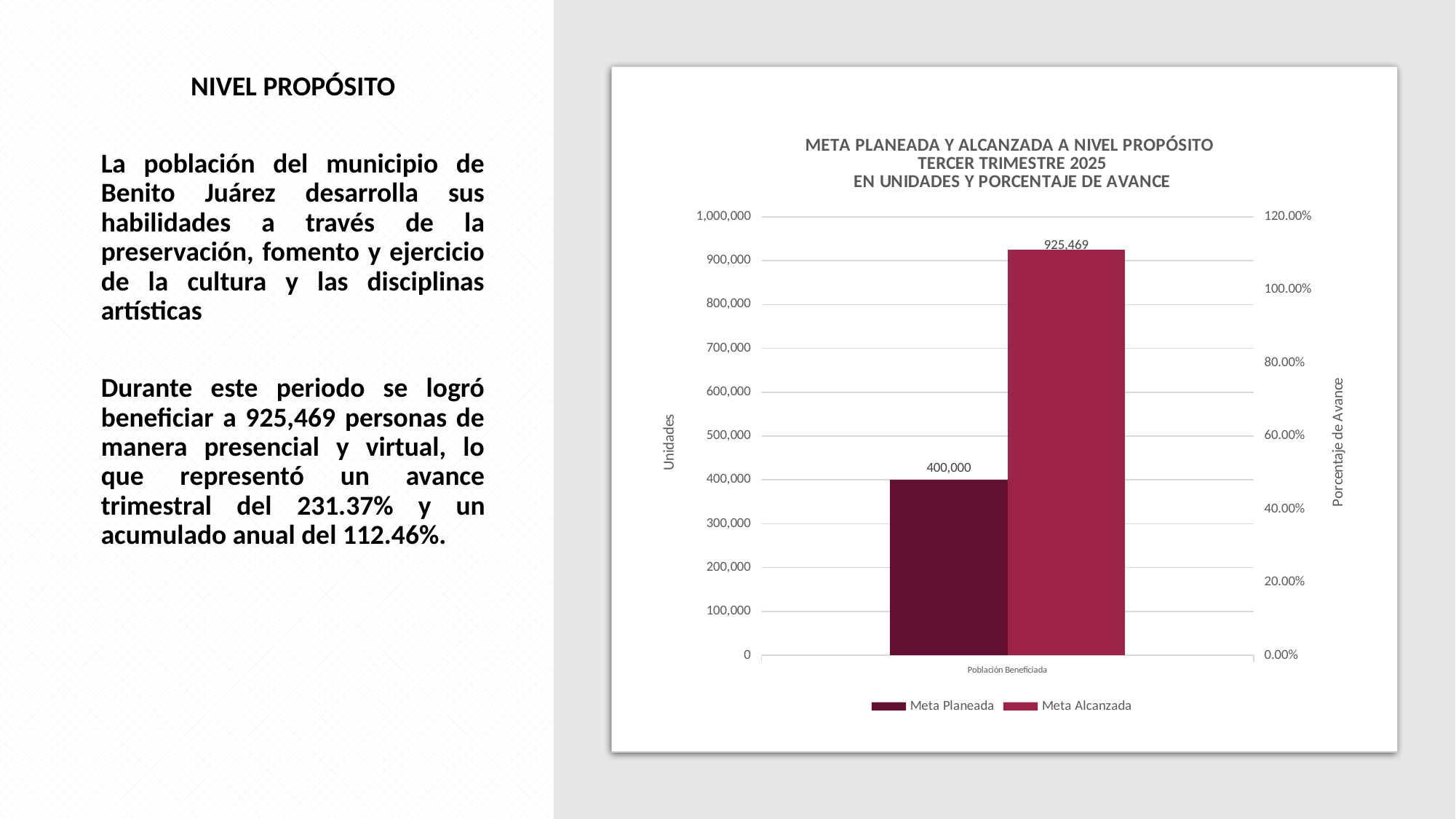

NIVEL PROPÓSITO

La población del municipio de Benito Juárez desarrolla sus habilidades a través de la preservación, fomento y ejercicio de la cultura y las disciplinas artísticas

Durante este periodo se logró beneficiar a 925,469 personas de manera presencial y virtual, lo que representó un avance trimestral del 231.37% y un acumulado anual del 112.46%.

### Chart: META PLANEADA Y ALCANZADA A NIVEL PROPÓSITO
TERCER TRIMESTRE 2025
EN UNIDADES Y PORCENTAJE DE AVANCE

| Category | Meta Planeada | Meta Alcanzada |  |
|---|---|---|---|
| Población Beneficiada | 400000.0 | 925469.0 | 2.3136725 |